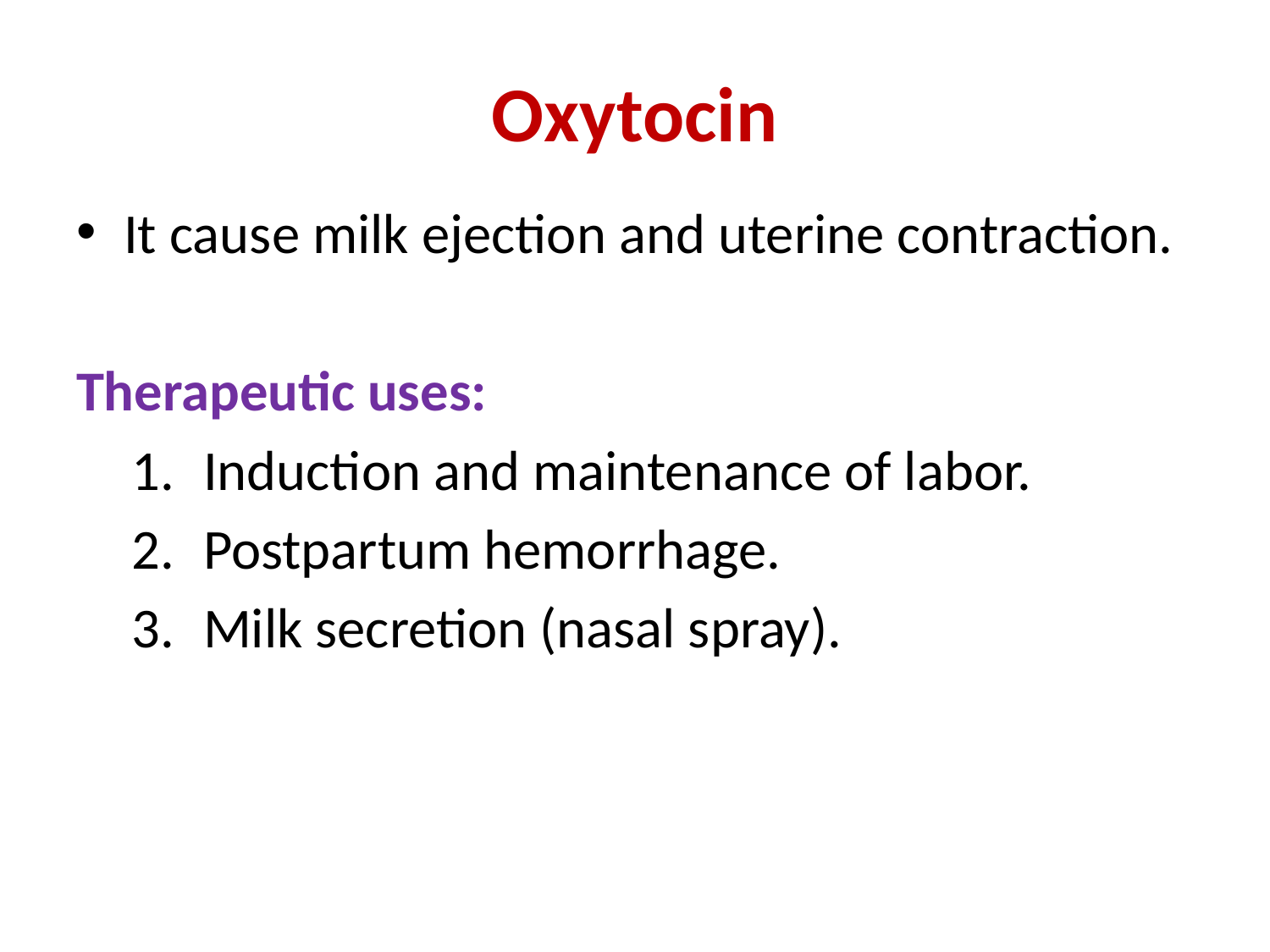

# Oxytocin
It cause milk ejection and uterine contraction.

Therapeutic uses:
Induction and maintenance of labor.
Postpartum hemorrhage.
Milk secretion (nasal spray).